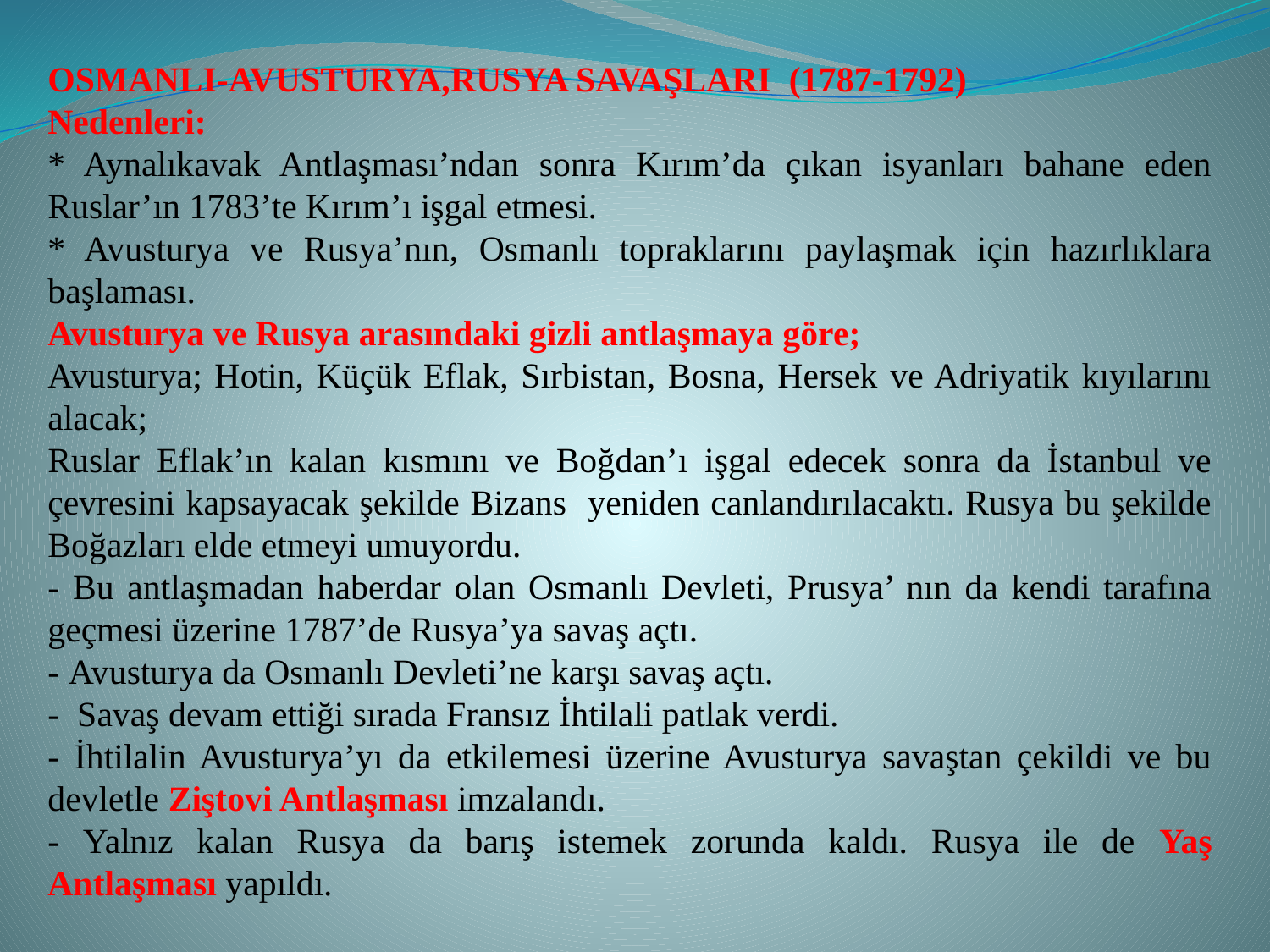

OSMANLI-AVUSTURYA,RUSYA SAVAŞLARI  (1787-1792)
Nedenleri:
* Aynalıkavak Antlaşması’ndan sonra Kırım’da çıkan isyanları bahane eden Ruslar’ın 1783’te Kırım’ı işgal etmesi.
* Avusturya ve Rusya’nın, Osmanlı topraklarını paylaşmak için hazırlıklara başlaması.
Avusturya ve Rusya arasındaki gizli antlaşmaya göre;
Avusturya; Hotin, Küçük Eflak, Sırbistan, Bosna, Hersek ve Adriyatik kıyılarını alacak;
Ruslar Eflak’ın kalan kısmını ve Boğdan’ı işgal edecek sonra da İstanbul ve çevresini kapsayacak şekilde Bizans  yeniden canlandırılacaktı. Rusya bu şekilde Boğazları elde etmeyi umuyordu.
- Bu antlaşmadan haberdar olan Osmanlı Devleti, Prusya’ nın da kendi tarafına geçmesi üzerine 1787’de Rusya’ya savaş açtı.
- Avusturya da Osmanlı Devleti’ne karşı savaş açtı.
-  Savaş devam ettiği sırada Fransız İhtilali patlak verdi.
- İhtilalin Avusturya’yı da etkilemesi üzerine Avusturya savaştan çekildi ve bu devletle Ziştovi Antlaşması imzalandı.
- Yalnız kalan Rusya da barış istemek zorunda kaldı. Rusya ile de Yaş Antlaşması yapıldı.